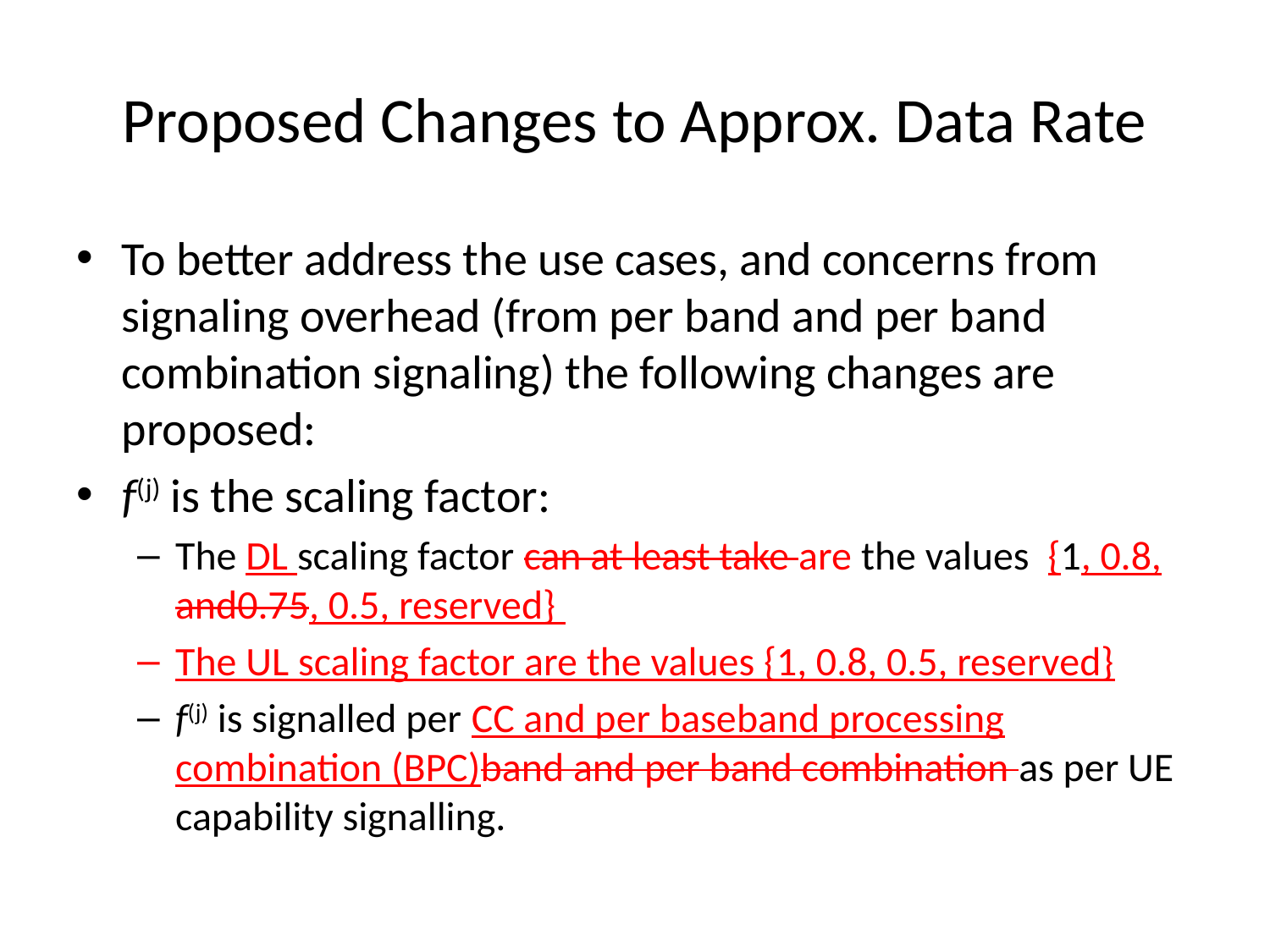

# Proposed Changes to Approx. Data Rate
To better address the use cases, and concerns from signaling overhead (from per band and per band combination signaling) the following changes are proposed:
f(j) is the scaling factor:
The DL scaling factor can at least take are the values  {1, 0.8, and0.75, 0.5, reserved}
The UL scaling factor are the values {1, 0.8, 0.5, reserved}
f(j) is signalled per CC and per baseband processing combination (BPC)band and per band combination as per UE capability signalling.